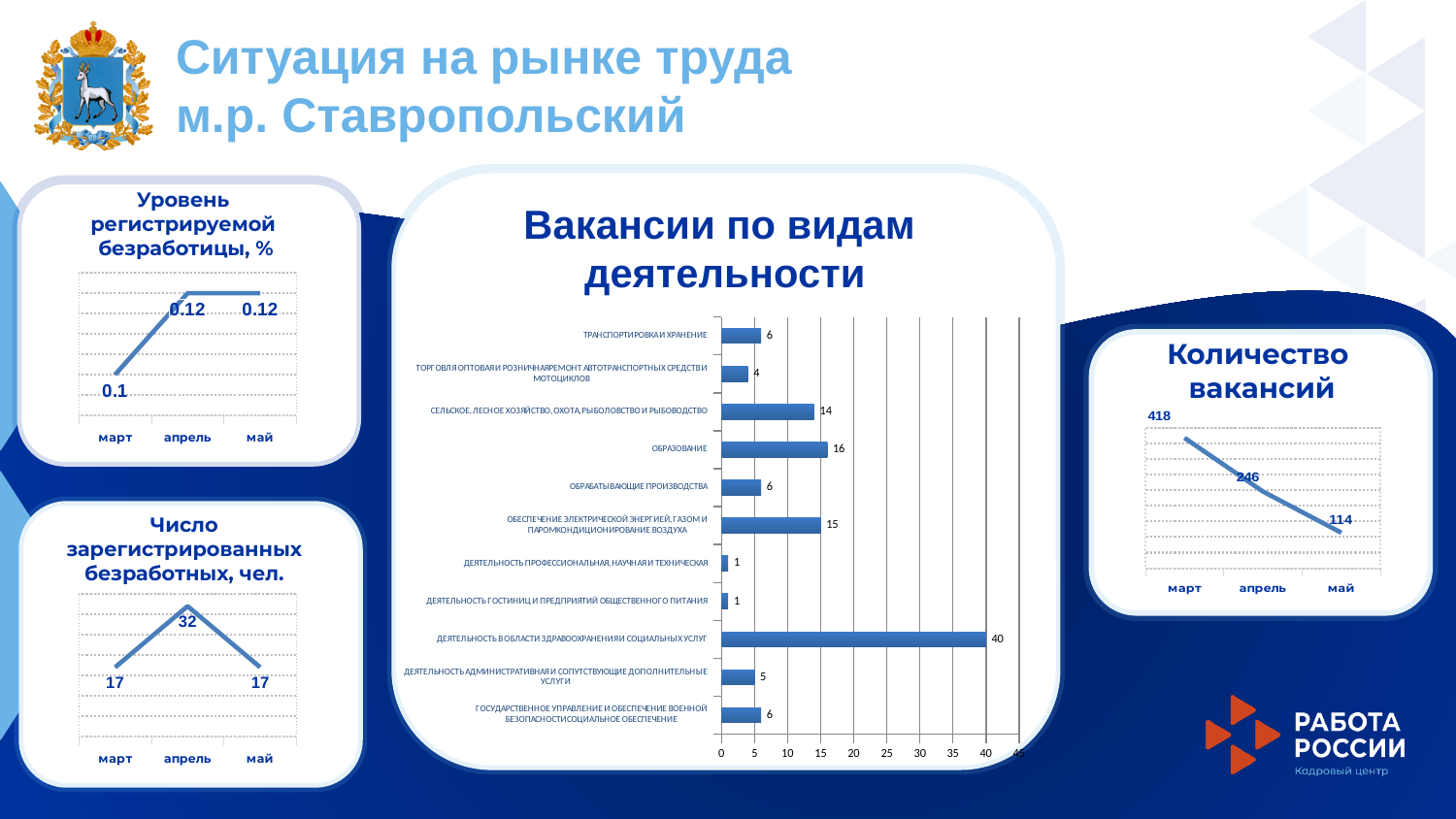

Ситуация на рынке труда
м.р. Ставропольский

Уровень
регистрируемой
безработицы, %
Вакансии по видам
деятельности

### Chart

| Category | Уровень |
|---|---|
| март | 0.1 |
| апрель | 0.12 |
| май | 0.12 |

### Chart

| Category | Столбец2 |
|---|---|
| ГОСУДАРСТВЕННОЕ УПРАВЛЕНИЕ И ОБЕСПЕЧЕНИЕ ВОЕННОЙ БЕЗОПАСНОСТИСОЦИАЛЬНОЕ ОБЕСПЕЧЕНИЕ | 6.0 |
| ДЕЯТЕЛЬНОСТЬ АДМИНИСТРАТИВНАЯ И СОПУТСТВУЮЩИЕ ДОПОЛНИТЕЛЬНЫЕ УСЛУГИ | 5.0 |
| ДЕЯТЕЛЬНОСТЬ В ОБЛАСТИ ЗДРАВООХРАНЕНИЯ И СОЦИАЛЬНЫХ УСЛУГ | 40.0 |
| ДЕЯТЕЛЬНОСТЬ ГОСТИНИЦ И ПРЕДПРИЯТИЙ ОБЩЕСТВЕННОГО ПИТАНИЯ | 1.0 |
| ДЕЯТЕЛЬНОСТЬ ПРОФЕССИОНАЛЬНАЯ, НАУЧНАЯ И ТЕХНИЧЕСКАЯ | 1.0 |
| ОБЕСПЕЧЕНИЕ ЭЛЕКТРИЧЕСКОЙ ЭНЕРГИЕЙ, ГАЗОМ И ПАРОМКОНДИЦИОНИРОВАНИЕ ВОЗДУХА | 15.0 |
| ОБРАБАТЫВАЮЩИЕ ПРОИЗВОДСТВА | 6.0 |
| ОБРАЗОВАНИЕ | 16.0 |
| СЕЛЬСКОЕ, ЛЕСНОЕ ХОЗЯЙСТВО, ОХОТА, РЫБОЛОВСТВО И РЫБОВОДСТВО | 14.0 |
| ТОРГОВЛЯ ОПТОВАЯ И РОЗНИЧНАЯРЕМОНТ АВТОТРАНСПОРТНЫХ СРЕДСТВ И МОТОЦИКЛОВ | 4.0 |
| ТРАНСПОРТИРОВКА И ХРАНЕНИЕ | 6.0 |
Количество
вакансий

### Chart

| Category | Ряд 1 |
|---|---|
| март | 418.0 |
| апрель | 246.0 |
| май | 114.0 |
Число
зарегистрированных
безработных, чел.

### Chart

| Category | Ряд 1 |
|---|---|
| март | 17.0 |
| апрель | 32.0 |
| май | 17.0 |